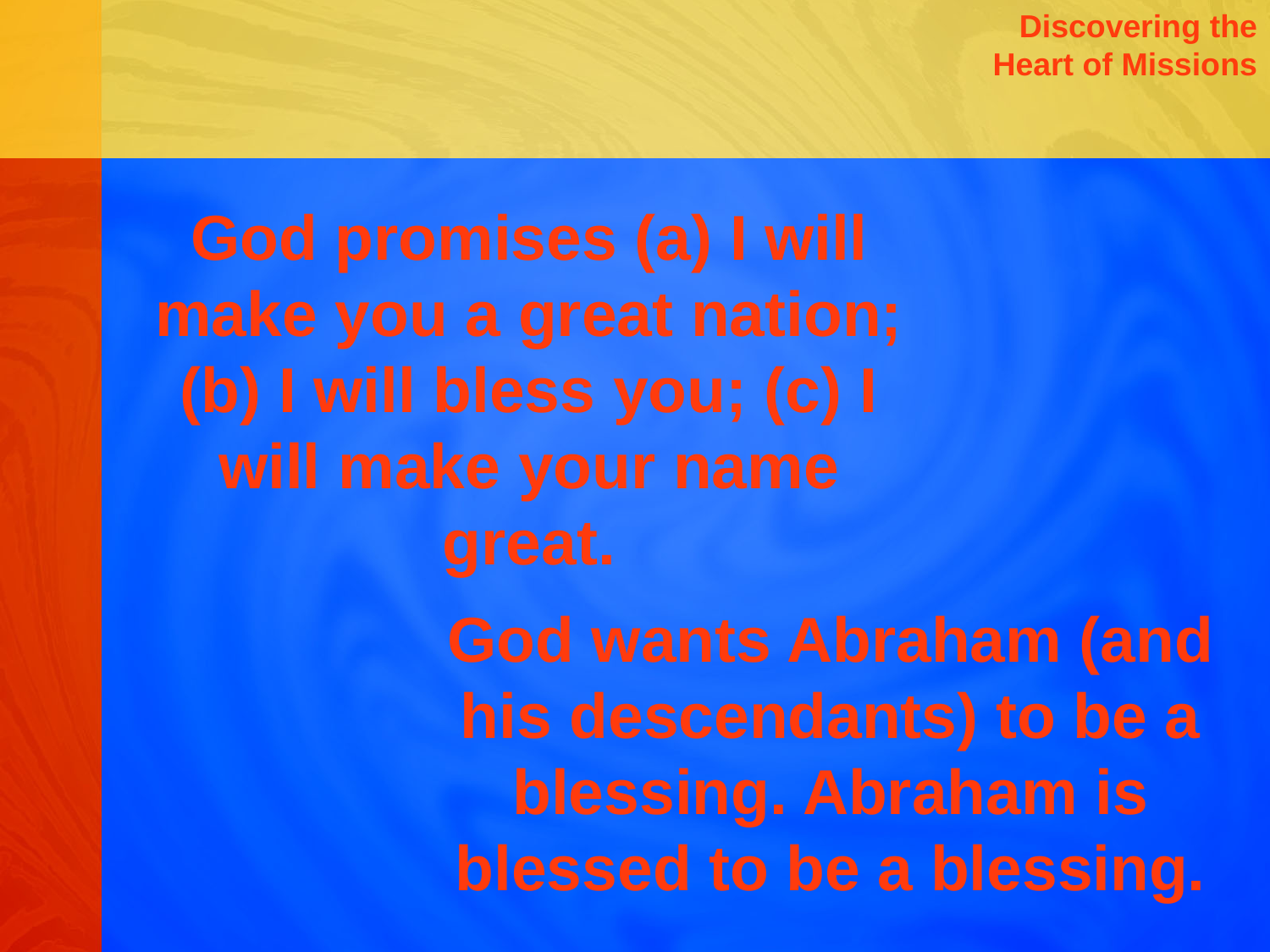

Discovering the Heart of Missions
God promises (a) I will make you a great nation; (b) I will bless you; (c) I will make your name great.
God wants Abraham (and his descendants) to be a blessing. Abraham is blessed to be a blessing.